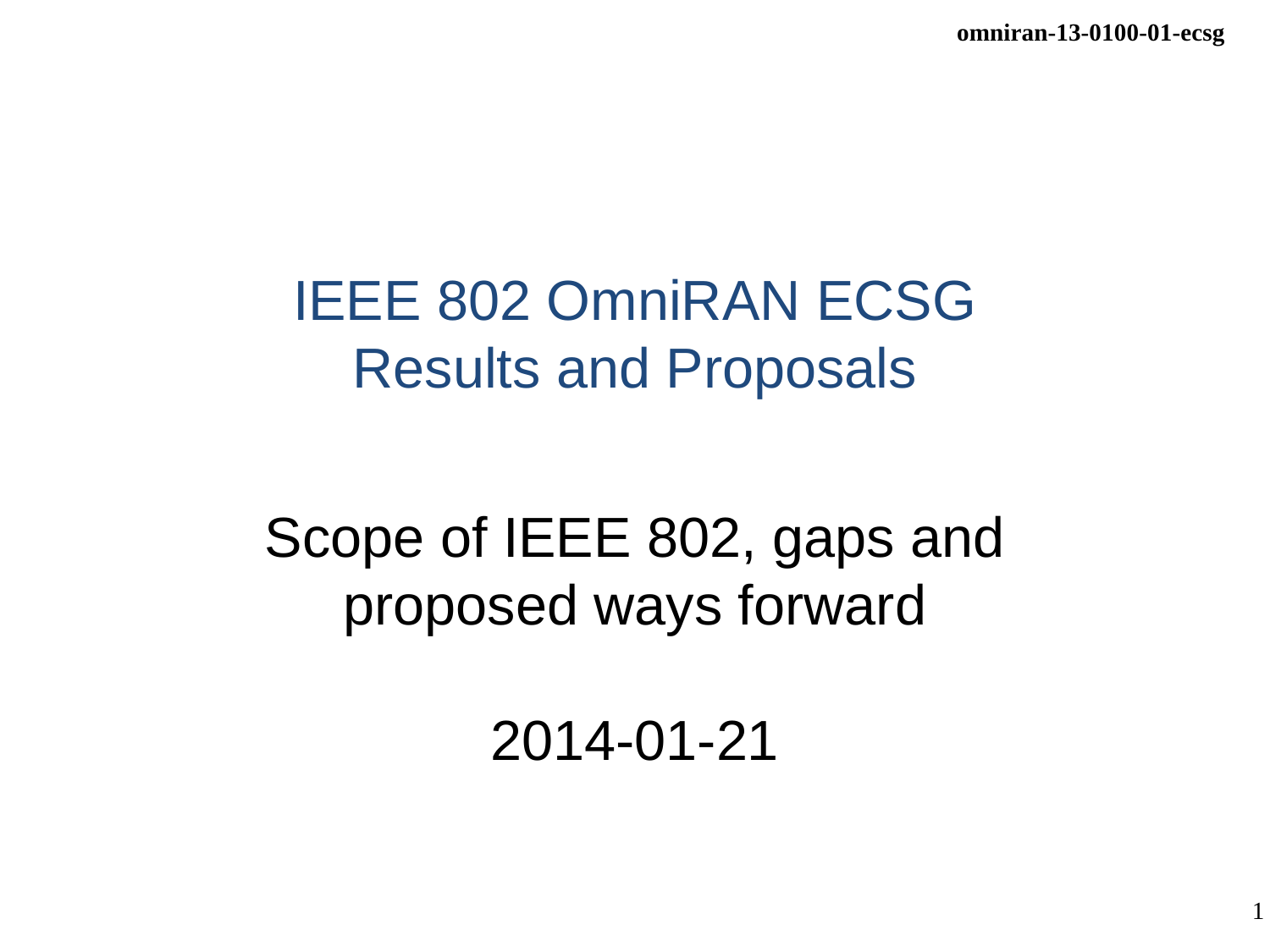

# IEEE 802 OmniRAN ECSG Results and Proposals
Scope of IEEE 802, gaps and proposed ways forward

2014-01-21